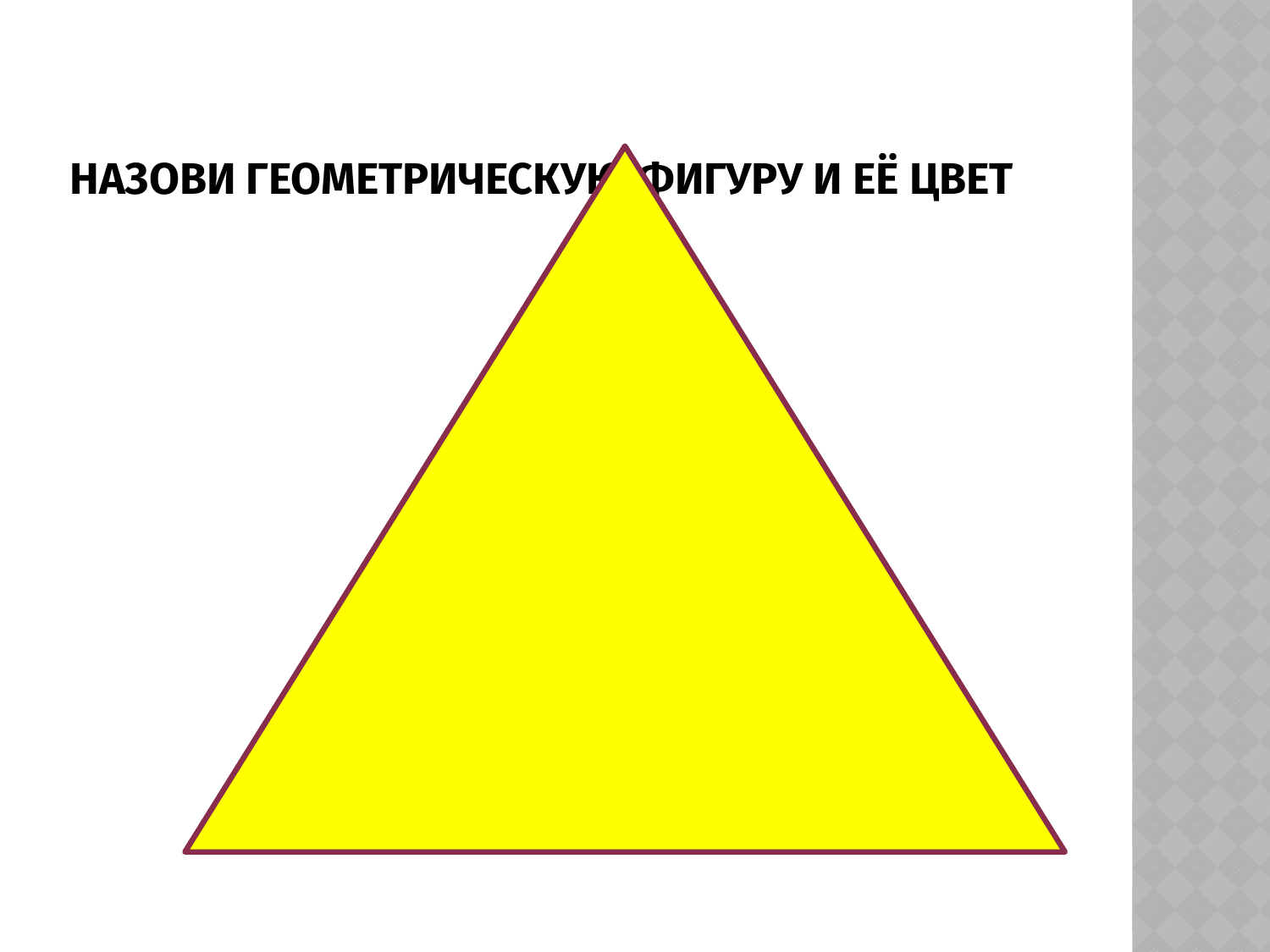

# Назови геометрическую фигуру и её цвет